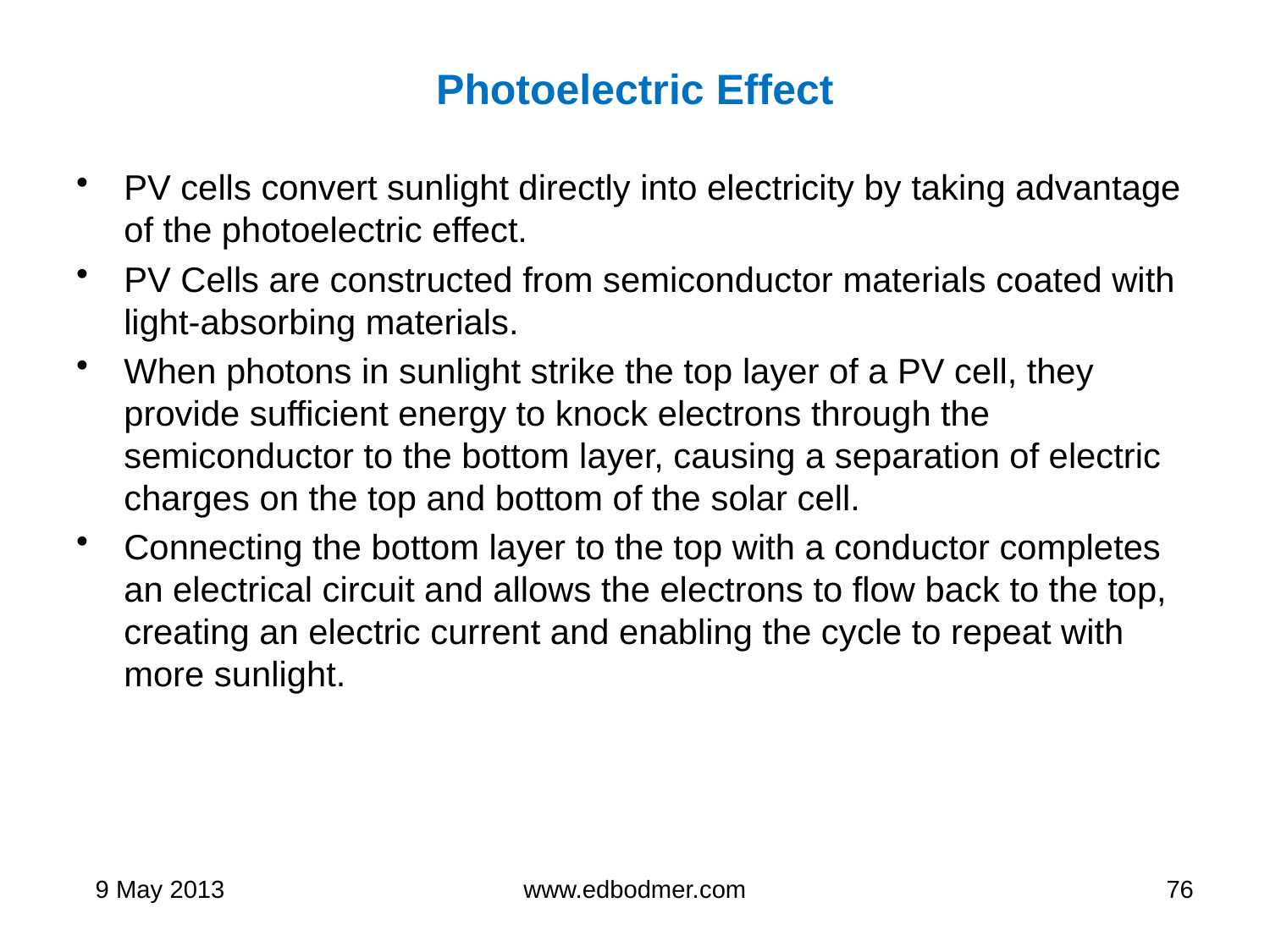

# Photoelectric Effect
PV cells convert sunlight directly into electricity by taking advantage of the photoelectric effect.
PV Cells are constructed from semiconductor materials coated with light-absorbing materials.
When photons in sunlight strike the top layer of a PV cell, they provide sufficient energy to knock electrons through the semiconductor to the bottom layer, causing a separation of electric charges on the top and bottom of the solar cell.
Connecting the bottom layer to the top with a conductor completes an electrical circuit and allows the electrons to flow back to the top, creating an electric current and enabling the cycle to repeat with more sunlight.
9 May 2013
www.edbodmer.com
76